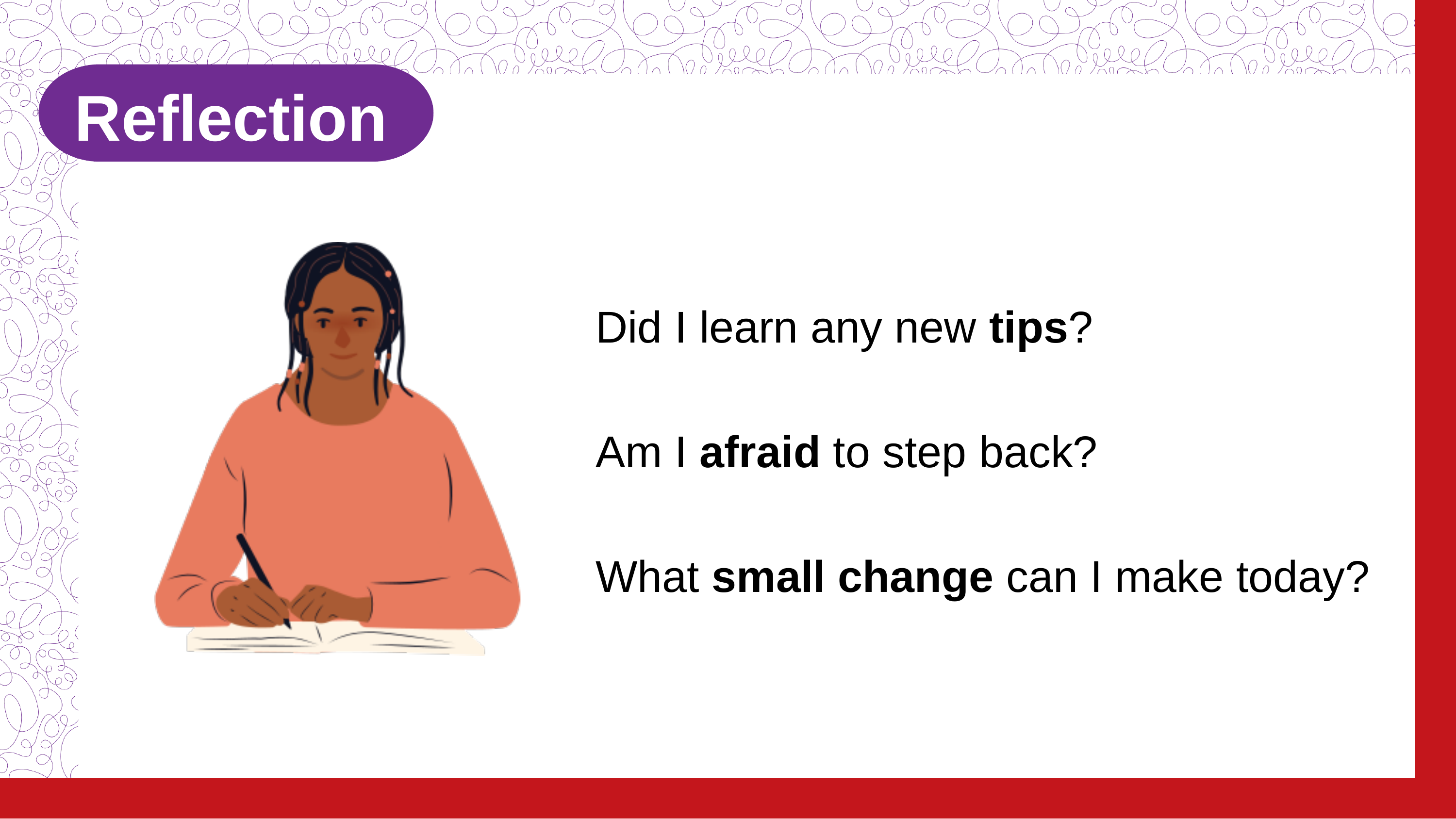

Reflection

Did I learn any new tips?

Am I afraid to step back?

What small change can I make today?